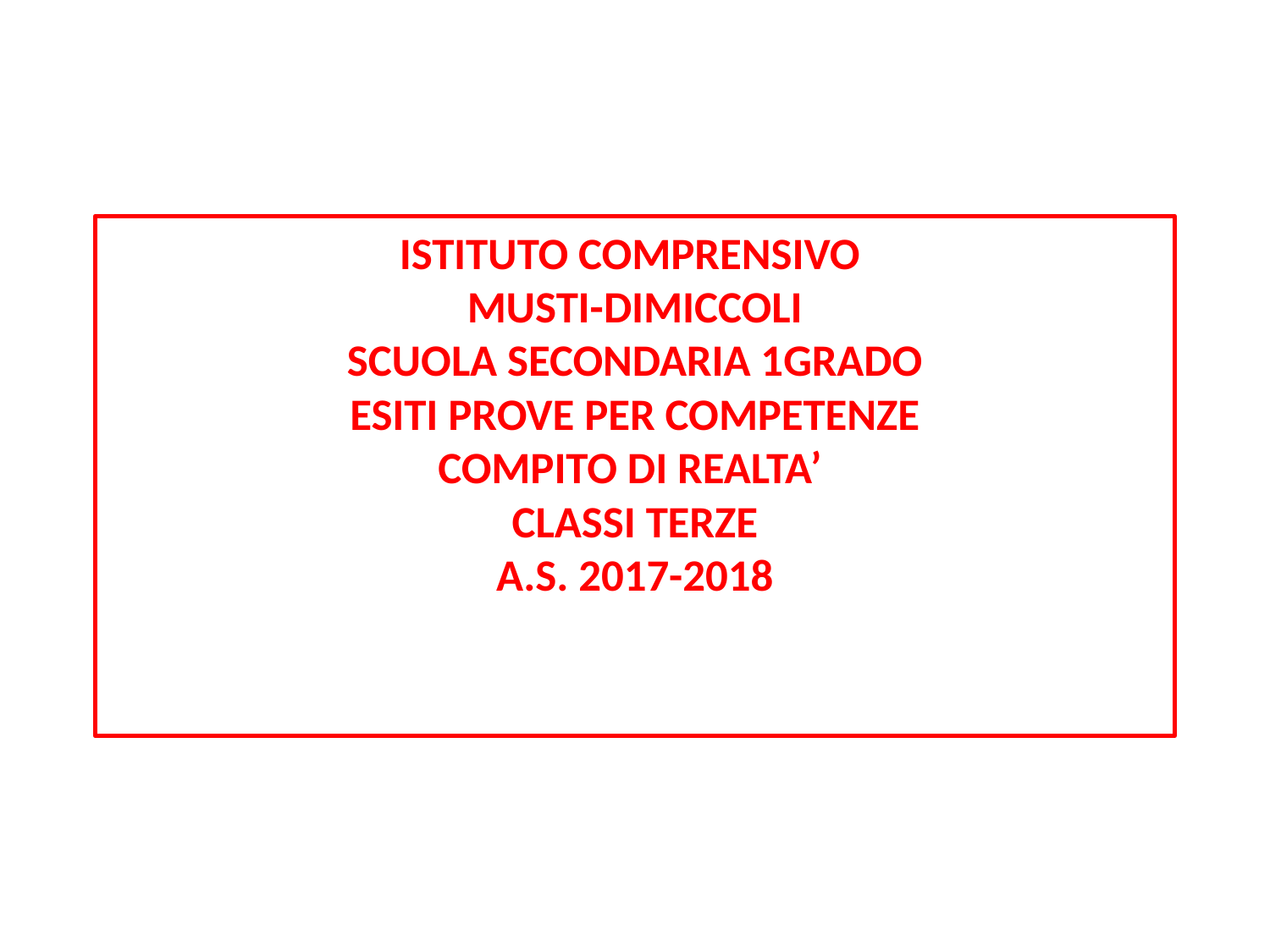

ISTITUTO COMPRENSIVO
MUSTI-DIMICCOLI
SCUOLA SECONDARIA 1GRADO
ESITI PROVE PER COMPETENZE
COMPITO DI REALTA’
CLASSI TERZE
A.S. 2017-2018